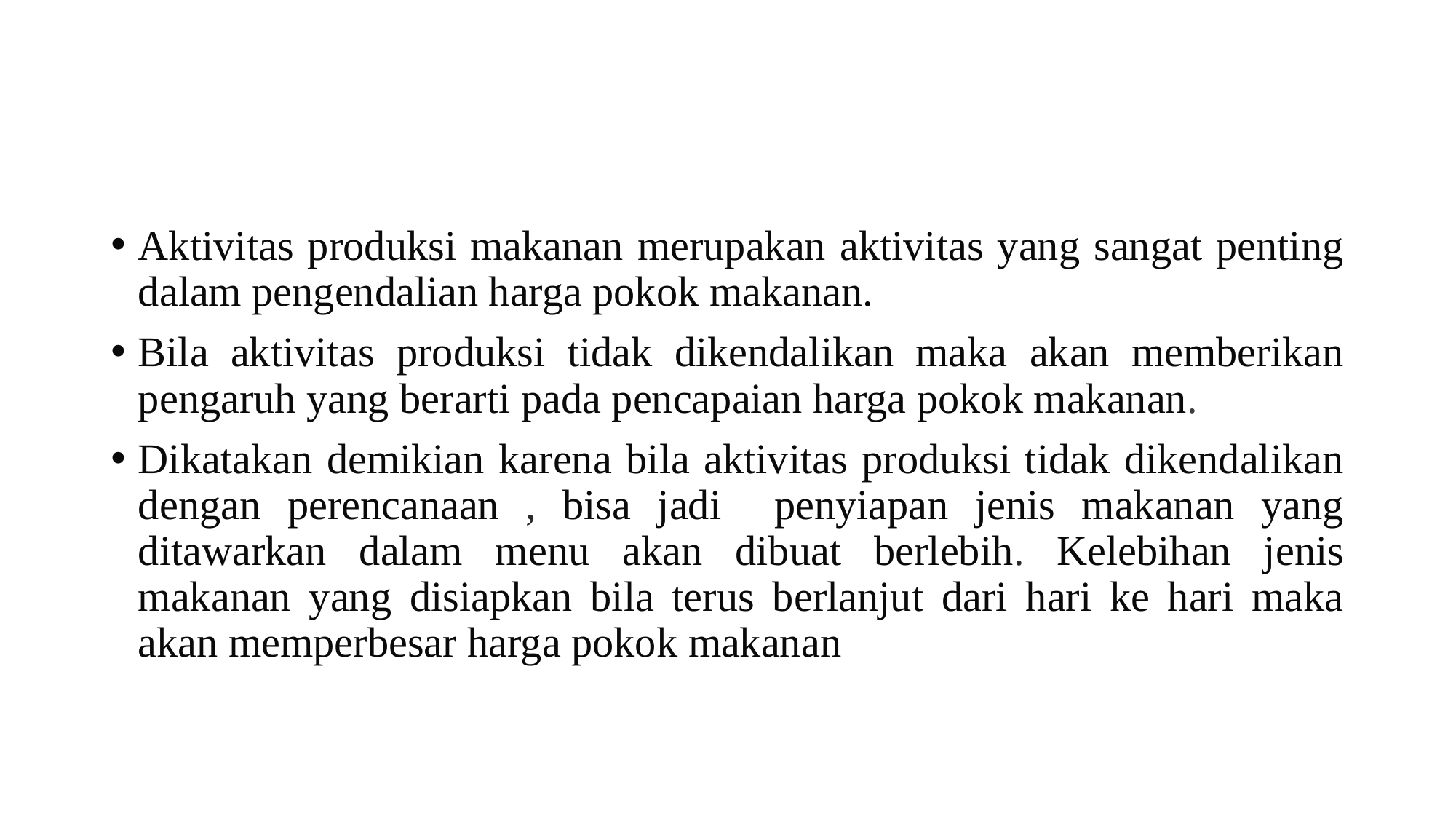

#
Aktivitas produksi makanan merupakan aktivitas yang sangat penting dalam pengendalian harga pokok makanan.
Bila aktivitas produksi tidak dikendalikan maka akan memberikan pengaruh yang berarti pada pen­capaian harga pokok makanan.
Dikatakan demikian karena bila aktivitas produksi tidak dikendalikan dengan perencanaan , bisa jadi  penyiapan jenis makanan yang ditawarkan dalam menu akan dibuat berlebih. Kele­bihan jenis makanan yang disiapkan bila terus berlanjut dari hari ke hari maka akan memperbesar harga pokok makanan